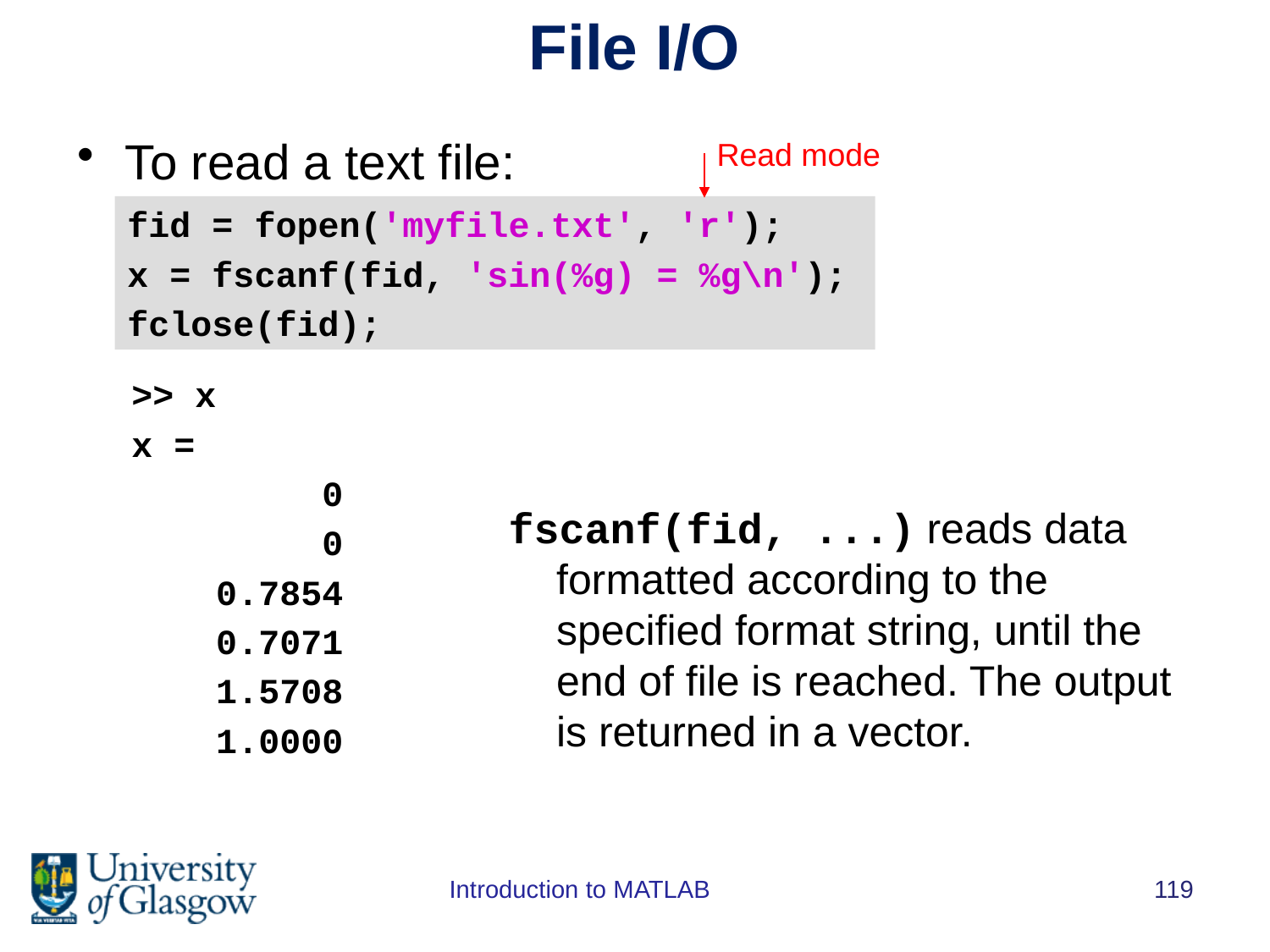

# File I/O
Read mode
To read a text file:
fid = fopen('myfile.txt', 'r');
x = fscanf(fid, 'sin(%g) = %g\n');
fclose(fid);
>> x
x =
         0
         0
    0.7854
    0.7071
    1.5708
    1.0000
fscanf(fid, ...) reads data formatted according to the specified format string, until the end of file is reached. The output is returned in a vector.
Introduction to MATLAB
119